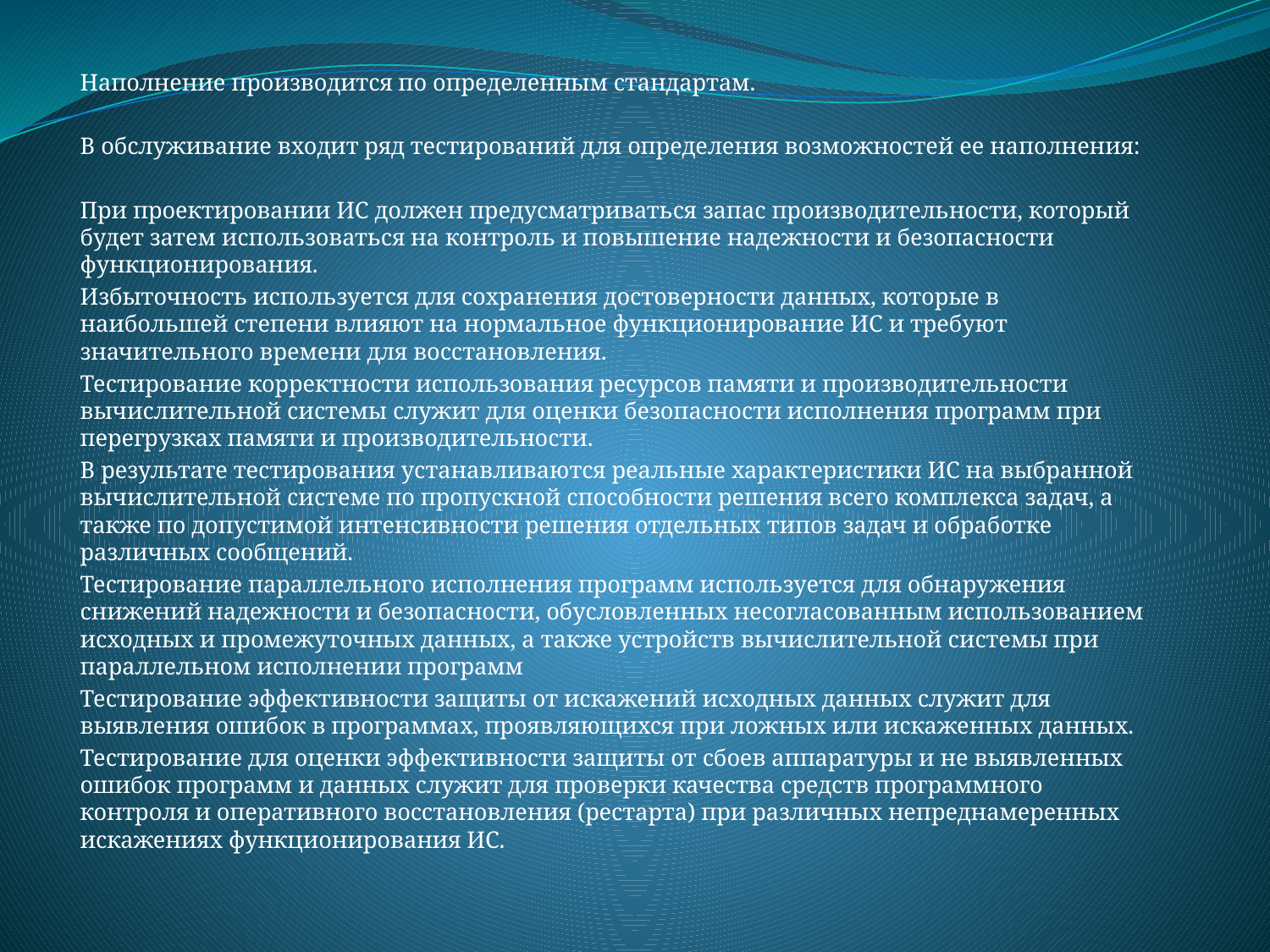

#

Наполнение производится по определенным стандартам.

В обслуживание входит ряд тестирований для определения возможностей ее наполнения:

При проектировании ИС должен предусматриваться запас производительности, который будет затем использоваться на контроль и повышение надежности и безопасности функционирования.
Избыточность используется для сохранения достоверности данных, которые в наибольшей степени влияют на нормальное функционирование ИС и требуют значительного времени для восстановления.
Тестирование корректности использования ресурсов памяти и производительности вычислительной системы служит для оценки безопасности исполнения программ при перегрузках памяти и производительности.
В результате тестирования устанавливаются реальные характеристики ИС на выбранной вычислительной системе по пропускной способности решения всего комплекса задач, а также по допустимой интенсивности решения отдельных типов задач и обработке различных сообщений.
Тестирование параллельного исполнения программ используется для обнаружения снижений надежности и безопасности, обусловленных несогласованным использованием исходных и промежуточных данных, а также устройств вычислительной системы при параллельном исполнении программ
Тестирование эффективности защиты от искажений исходных данных служит для выявления ошибок в программах, проявляющихся при ложных или искаженных данных.
Тестирование для оценки эффективности защиты от сбоев аппаратуры и не выявленных ошибок программ и данных служит для проверки качества средств программного контроля и оперативного восстановления (рестарта) при различных непреднамеренных искажениях функционирования ИС.